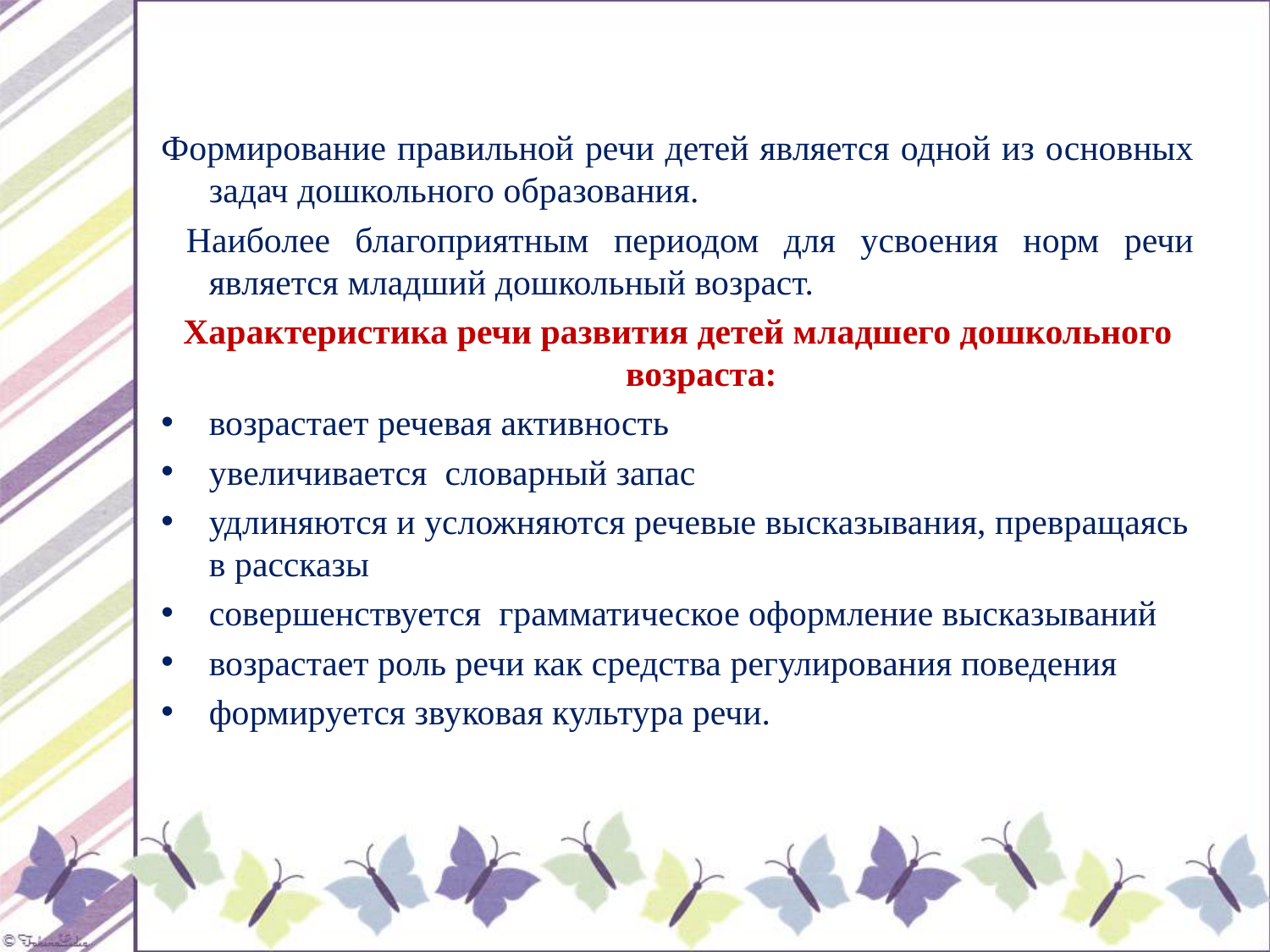

Формирование правильной речи детей является одной из основных задач дошкольного образования.
 Наиболее благоприятным периодом для усвоения норм речи является младший дошкольный возраст.
Характеристика речи развития детей младшего дошкольного возраста:
возрастает речевая активность
увеличивается  словарный запас
удлиняются и усложняются речевые высказывания, превращаясь в рассказы
совершенствуется  грамматическое оформление высказываний
возрастает роль речи как средства регулирования поведения
формируется звуковая культура речи.